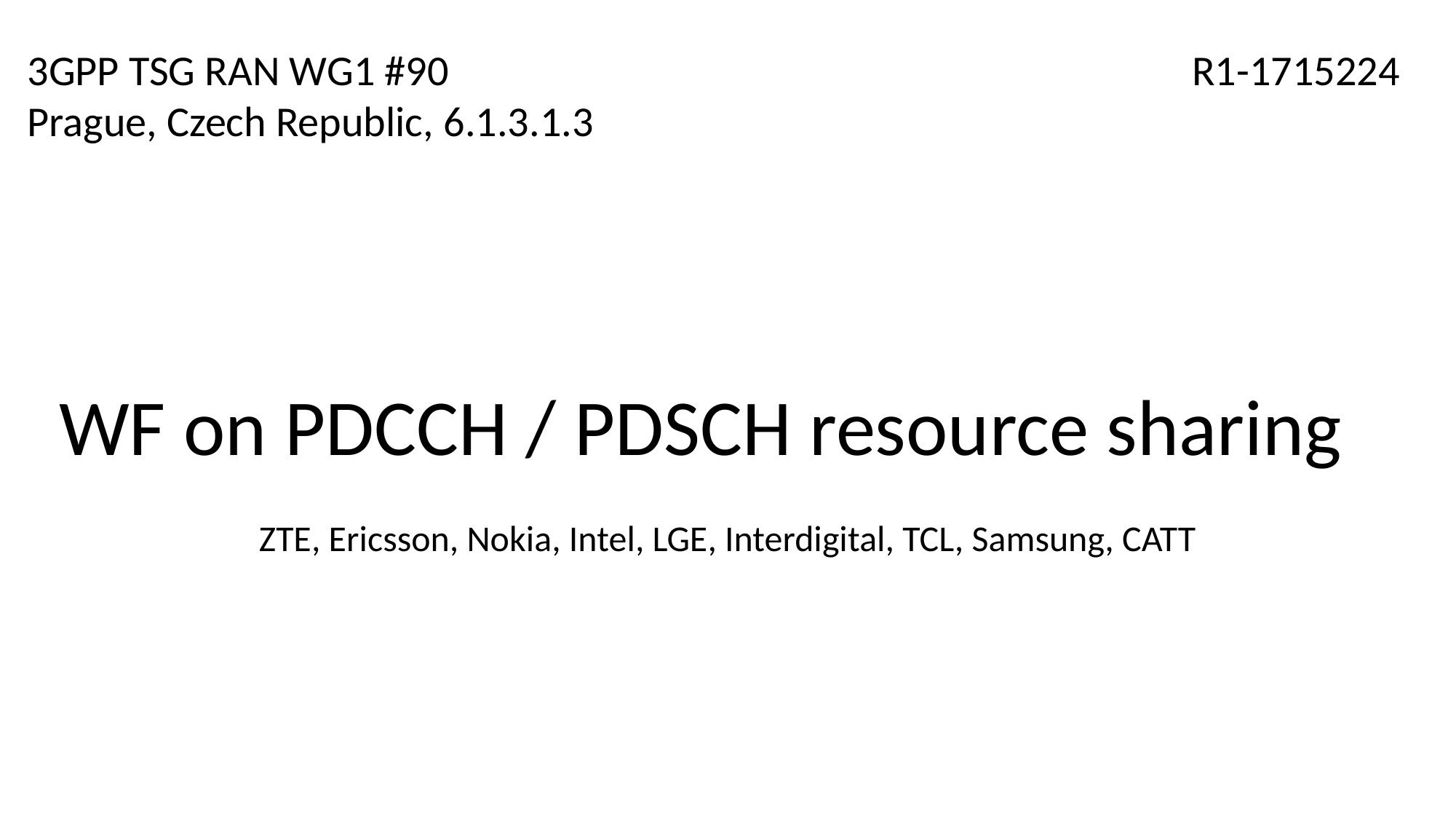

3GPP TSG RAN WG1 #90
Prague, Czech Republic, 6.1.3.1.3
R1-1715224
# WF on PDCCH / PDSCH resource sharing
ZTE, Ericsson, Nokia, Intel, LGE, Interdigital, TCL, Samsung, CATT